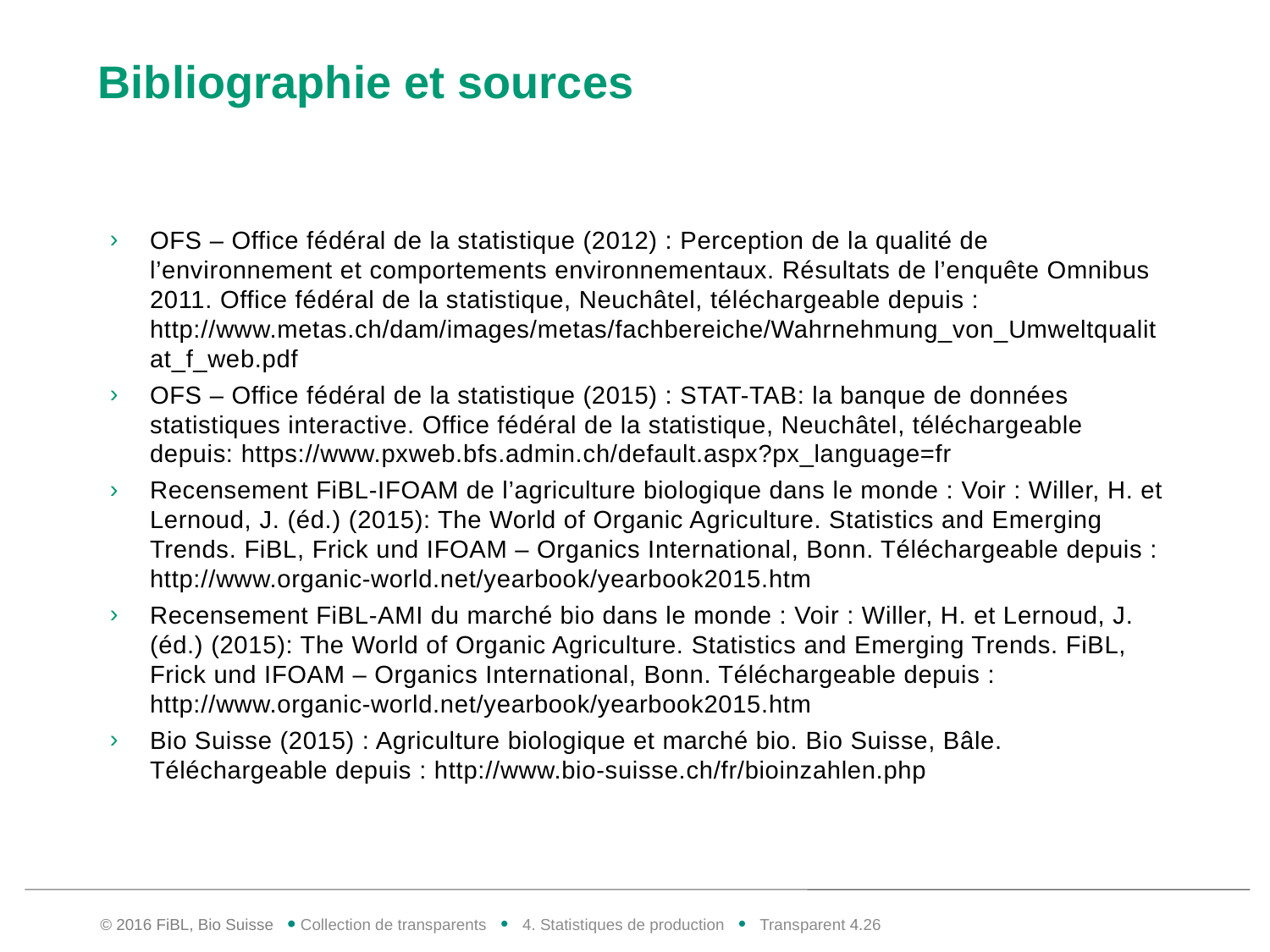

# Bibliographie et sources

OFS – Office fédéral de la statistique (2012) : Perception de la qualité de l’environnement et comportements environnementaux. Résultats de l’enquête Omnibus 2011. Office fédéral de la statistique, Neuchâtel, téléchargeable depuis : http://www.metas.ch/dam/images/metas/fachbereiche/Wahrnehmung_von_Umweltqualitat_f_web.pdf
OFS – Office fédéral de la statistique (2015) : STAT-TAB: la banque de données statistiques interactive. Office fédéral de la statistique, Neuchâtel, téléchargeable depuis: https://www.pxweb.bfs.admin.ch/default.aspx?px_language=fr
Recensement FiBL-IFOAM de l’agriculture biologique dans le monde : Voir : Willer, H. et Lernoud, J. (éd.) (2015): The World of Organic Agriculture. Statistics and Emerging Trends. FiBL, Frick und IFOAM – Organics International, Bonn. Téléchargeable depuis : http://www.organic-world.net/yearbook/yearbook2015.htm
Recensement FiBL-AMI du marché bio dans le monde : Voir : Willer, H. et Lernoud, J. (éd.) (2015): The World of Organic Agriculture. Statistics and Emerging Trends. FiBL, Frick und IFOAM – Organics International, Bonn. Téléchargeable depuis : http://www.organic-world.net/yearbook/yearbook2015.htm
Bio Suisse (2015) : Agriculture biologique et marché bio. Bio Suisse, Bâle. Téléchargeable depuis : http://www.bio-suisse.ch/fr/bioinzahlen.php

© 2016 FiBL, Bio Suisse   • Collection de transparents   •   4. Statistiques de production   •   Transparent 4.26